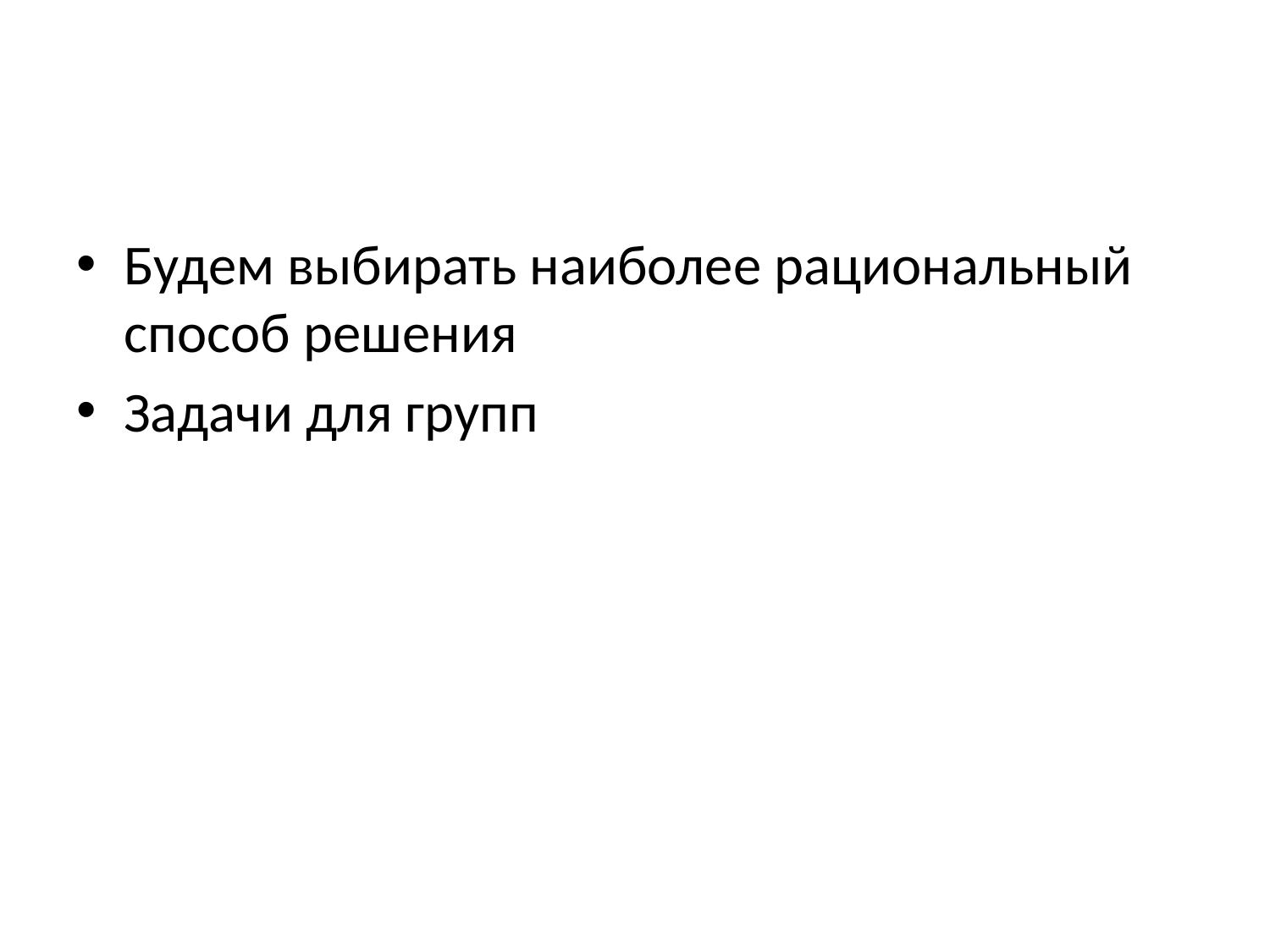

Будем выбирать наиболее рациональный способ решения
Задачи для групп